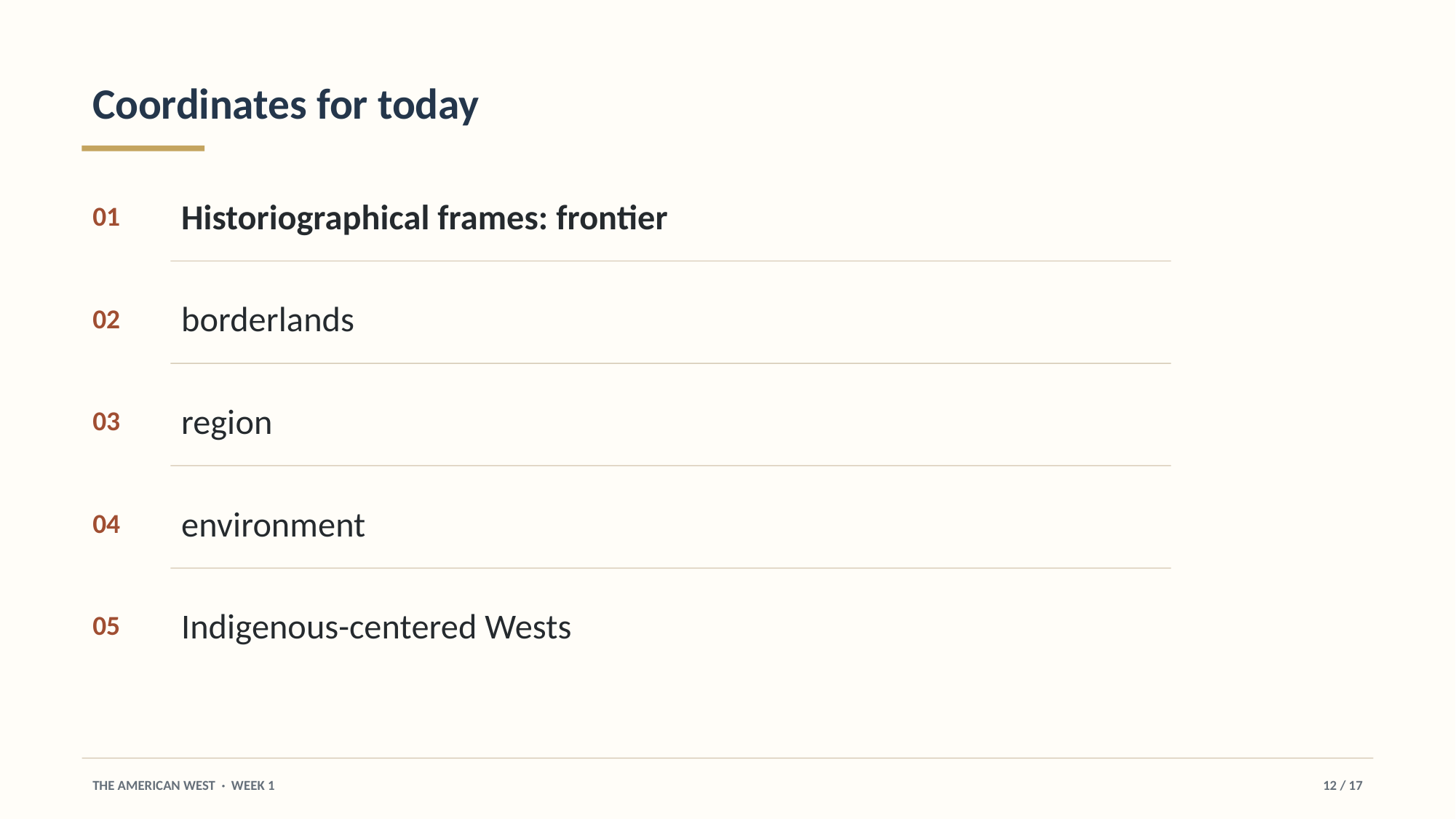

Coordinates for today

Historiographical frames: frontier
01

borderlands
02

region
03

environment
04

Indigenous-centered Wests
05

THE AMERICAN WEST  ·  WEEK 1
12 / 17